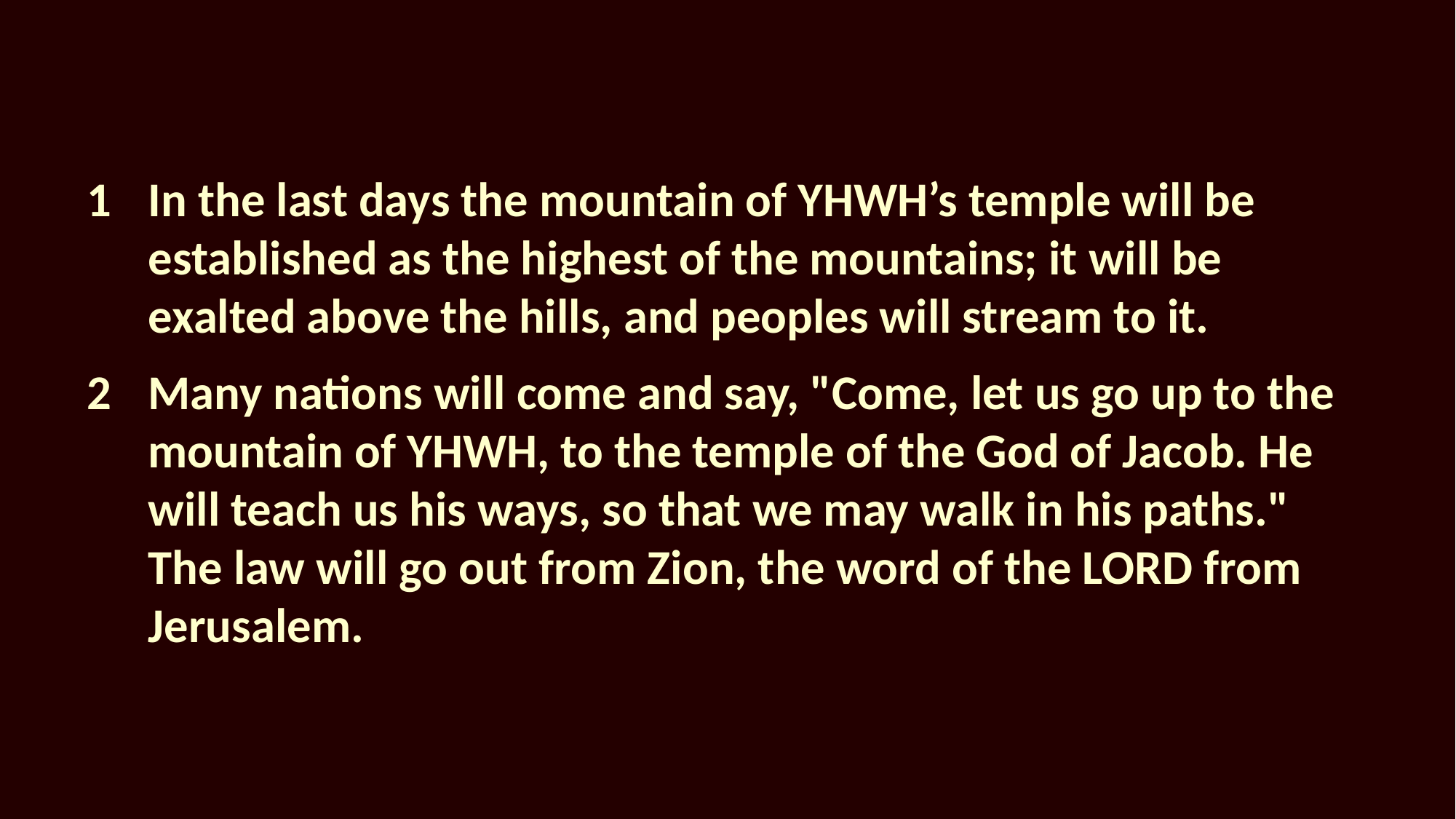

In the last days the mountain of YHWH’s temple will be established as the highest of the mountains; it will be exalted above the hills, and peoples will stream to it.
Many nations will come and say, "Come, let us go up to the mountain of YHWH, to the temple of the God of Jacob. He will teach us his ways, so that we may walk in his paths." The law will go out from Zion, the word of the LORD from Jerusalem.